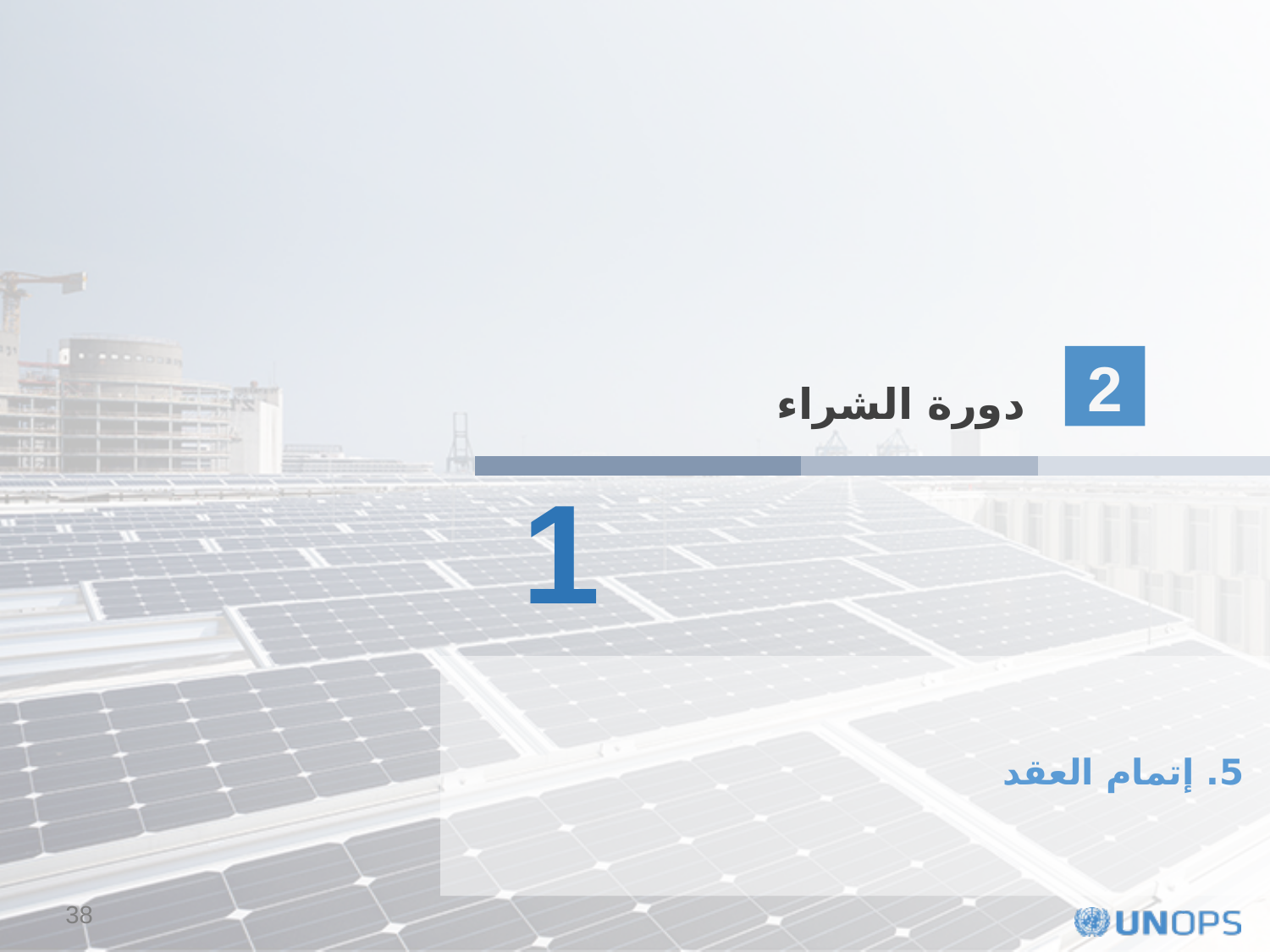

2
دورة الشراء

1
5. إتمام العقد